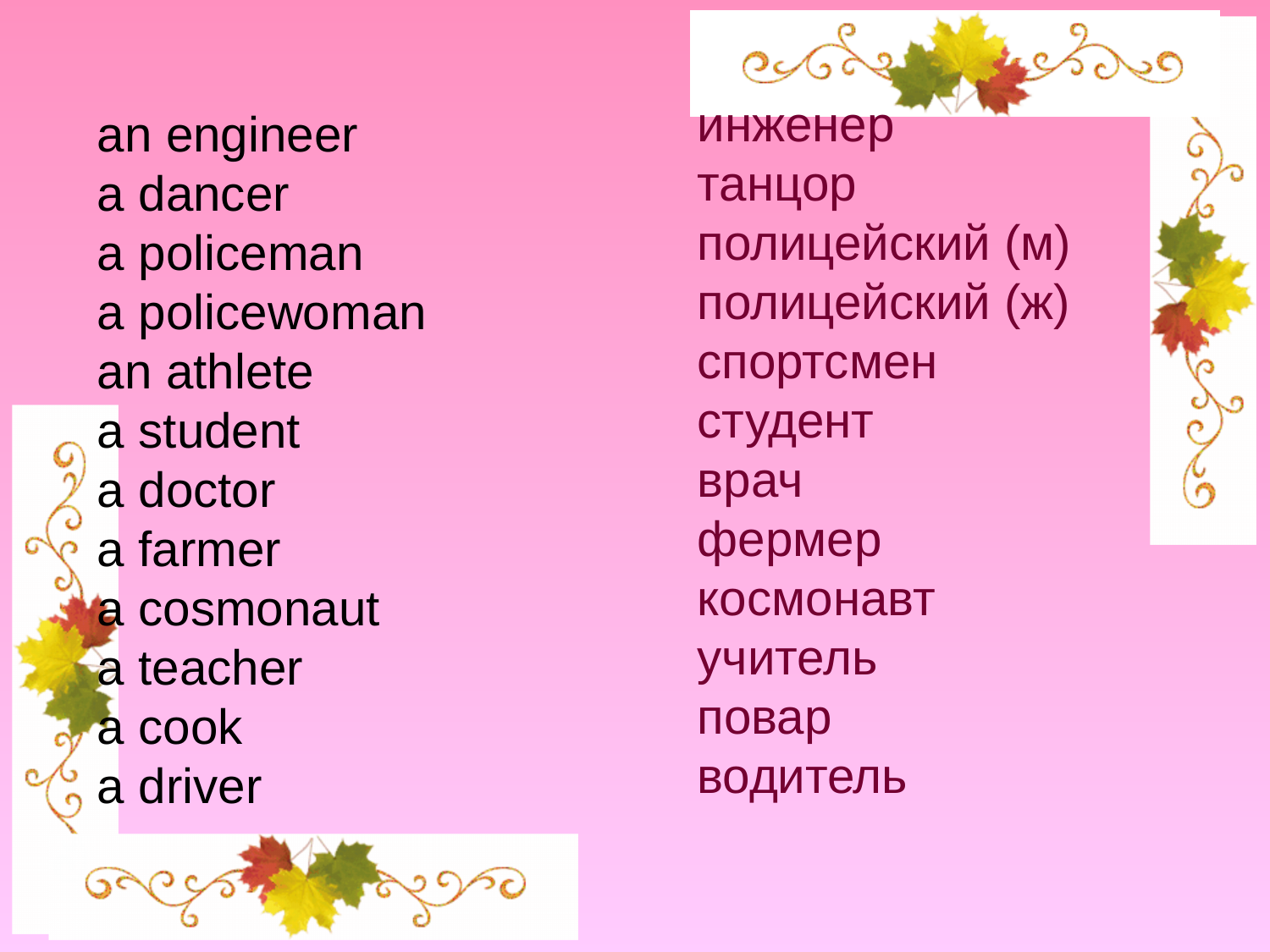

инженер
танцор
полицейский (м)
полицейский (ж)
спортсмен
студент
врач
фермер
космонавт
учитель
повар
водитель
an engineer
a dancer
a policeman
a policewoman
an athlete
a student
a doctor
a farmer
a cosmonaut
a teacher
a cook
a driver